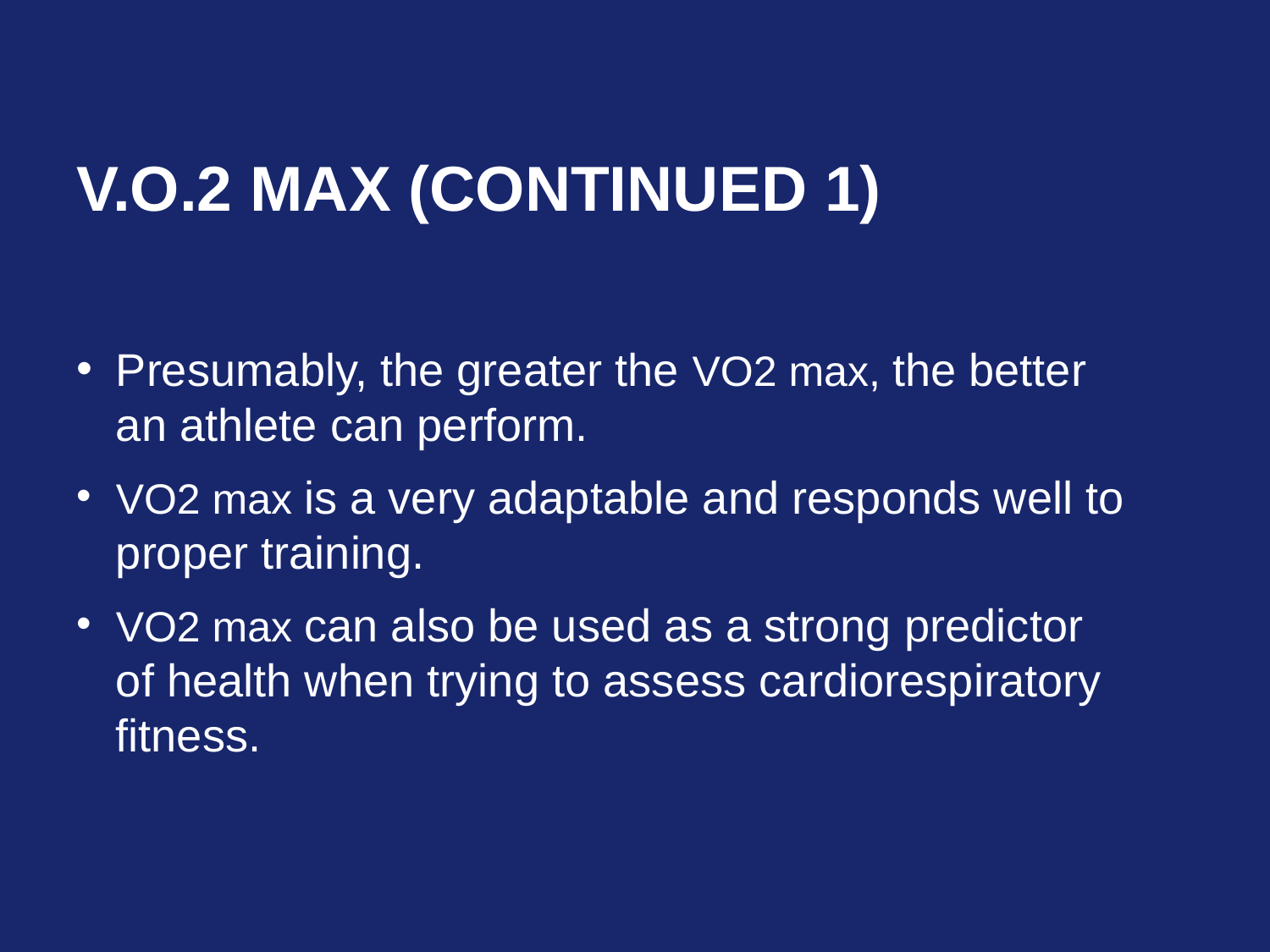

# V.O.2 max (Continued 1)
Presumably, the greater the VO2 max, the better an athlete can perform.
VO2 max is a very adaptable and responds well to proper training.
VO2 max can also be used as a strong predictor of health when trying to assess cardiorespiratory fitness.